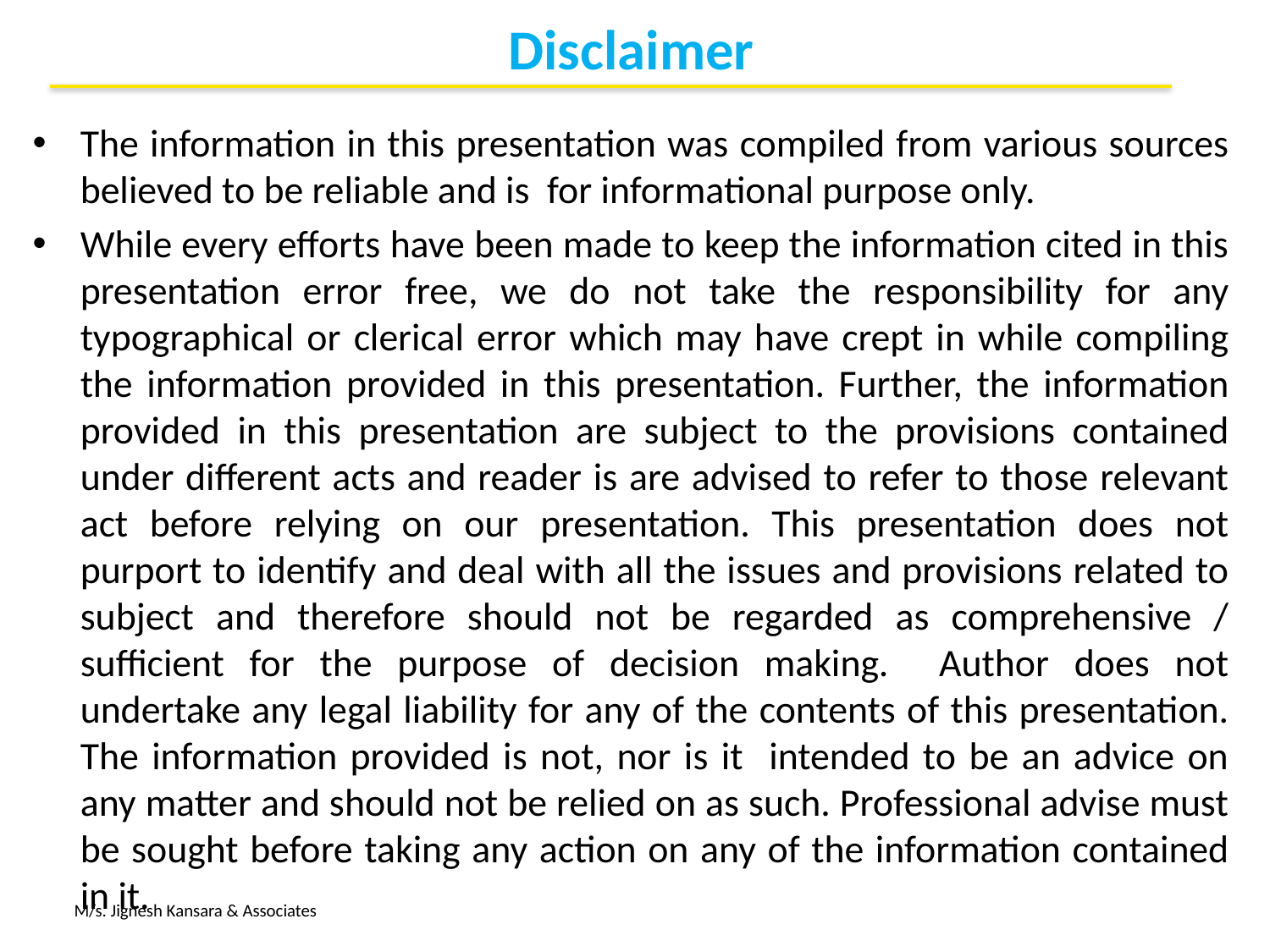

# Disclaimer
The information in this presentation was compiled from various sources believed to be reliable and is  for informational purpose only.
While every efforts have been made to keep the information cited in this presentation error free, we do not take the responsibility for any typographical or clerical error which may have crept in while compiling the information provided in this presentation. Further, the information provided in this presentation are subject to the provisions contained under different acts and reader is are advised to refer to those relevant act before relying on our presentation. This presentation does not purport to identify and deal with all the issues and provisions related to subject and therefore should not be regarded as comprehensive / sufficient for the purpose of decision making.  Author does not undertake any legal liability for any of the contents of this presentation. The information provided is not, nor is it  intended to be an advice on any matter and should not be relied on as such. Professional advise must be sought before taking any action on any of the information contained in it.